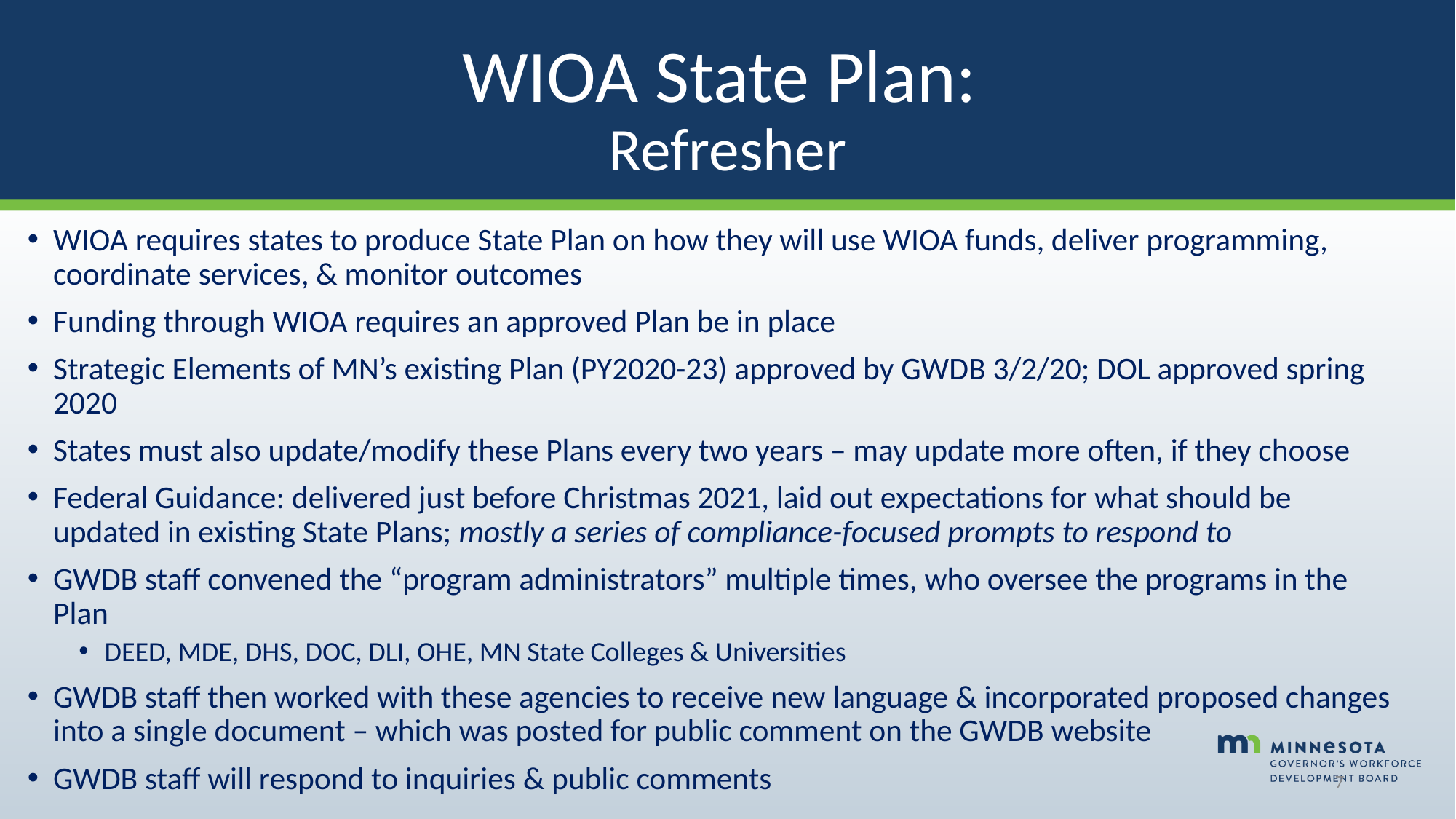

# WIOA State Plan: Refresher
WIOA requires states to produce State Plan on how they will use WIOA funds, deliver programming, coordinate services, & monitor outcomes
Funding through WIOA requires an approved Plan be in place
Strategic Elements of MN’s existing Plan (PY2020-23) approved by GWDB 3/2/20; DOL approved spring 2020
States must also update/modify these Plans every two years – may update more often, if they choose
Federal Guidance: delivered just before Christmas 2021, laid out expectations for what should be updated in existing State Plans; mostly a series of compliance-focused prompts to respond to
GWDB staff convened the “program administrators” multiple times, who oversee the programs in the Plan
DEED, MDE, DHS, DOC, DLI, OHE, MN State Colleges & Universities
GWDB staff then worked with these agencies to receive new language & incorporated proposed changes into a single document – which was posted for public comment on the GWDB website
GWDB staff will respond to inquiries & public comments
7